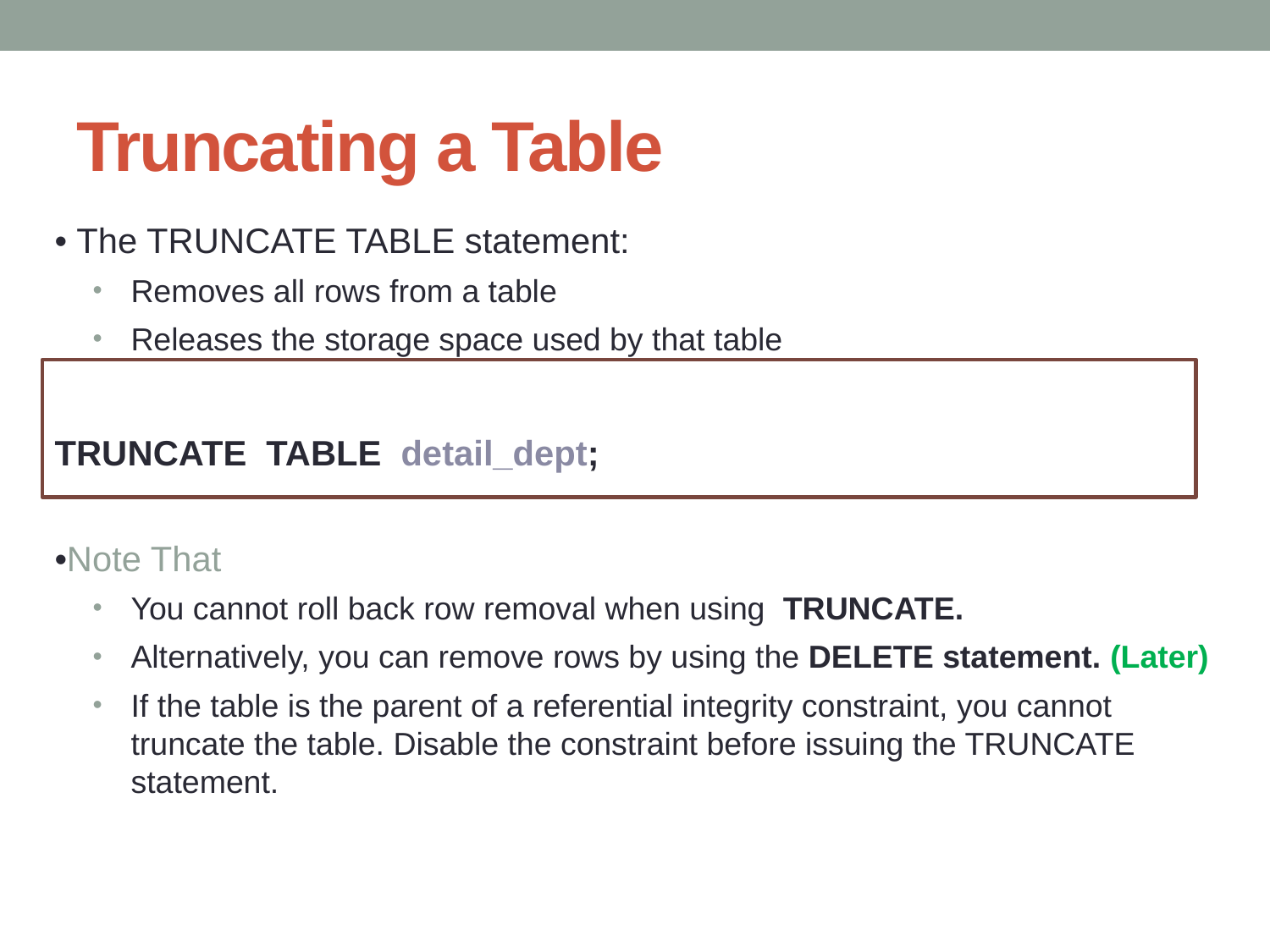

# Truncating a Table
• The TRUNCATE TABLE statement:
Removes all rows from a table
Releases the storage space used by that table

TRUNCATE  TABLE  detail_dept;

•Note That
You cannot roll back row removal when using  TRUNCATE.
Alternatively, you can remove rows by using the DELETE statement. (Later)
If the table is the parent of a referential integrity constraint, you cannot truncate the table. Disable the constraint before issuing the TRUNCATE statement.